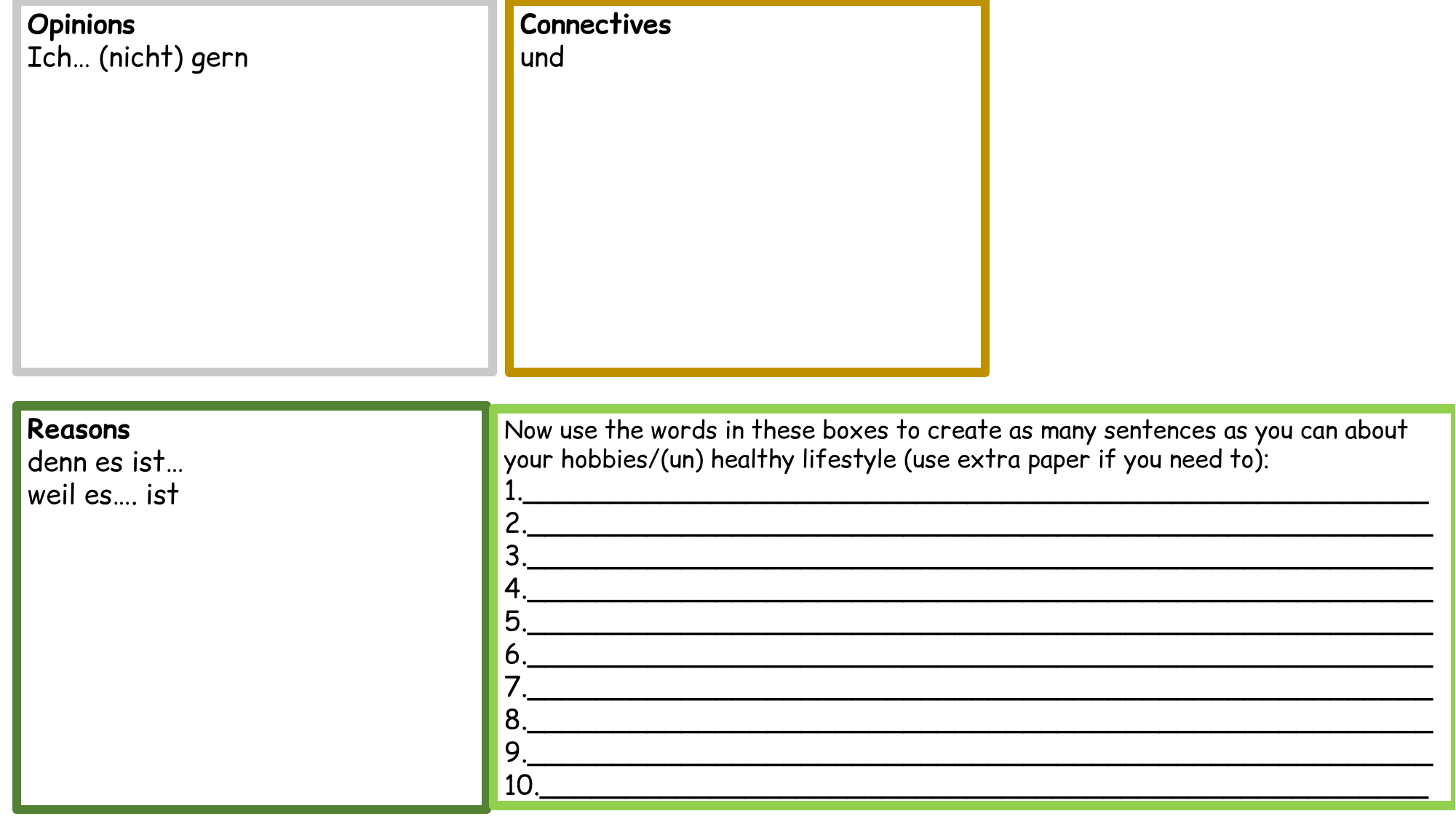

Opinions
Ich… (nicht) gern

Connectives
und

Reasons
denn es ist…
weil es…. ist

Now use the words in these boxes to create as many sentences as you can about your hobbies/(un) healthy lifestyle (use extra paper if you need to):
1._____________________________________________________
2._____________________________________________________
3._____________________________________________________
4._____________________________________________________
5._____________________________________________________
6._____________________________________________________
7._____________________________________________________
8._____________________________________________________
9._____________________________________________________
10.____________________________________________________